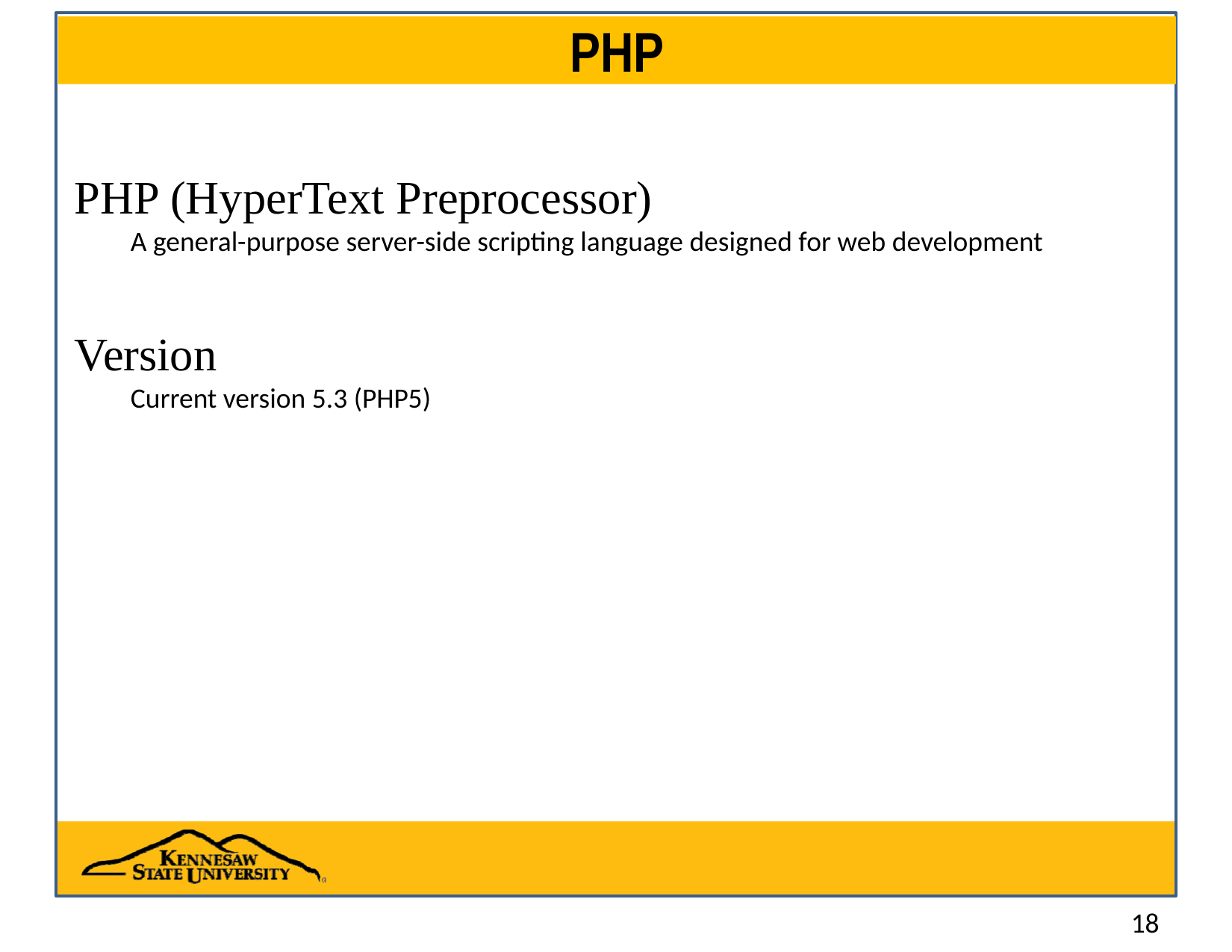

# PHP
PHP (HyperText Preprocessor)
A general-purpose server-side scripting language designed for web development

Version
Current version 5.3 (PHP5)